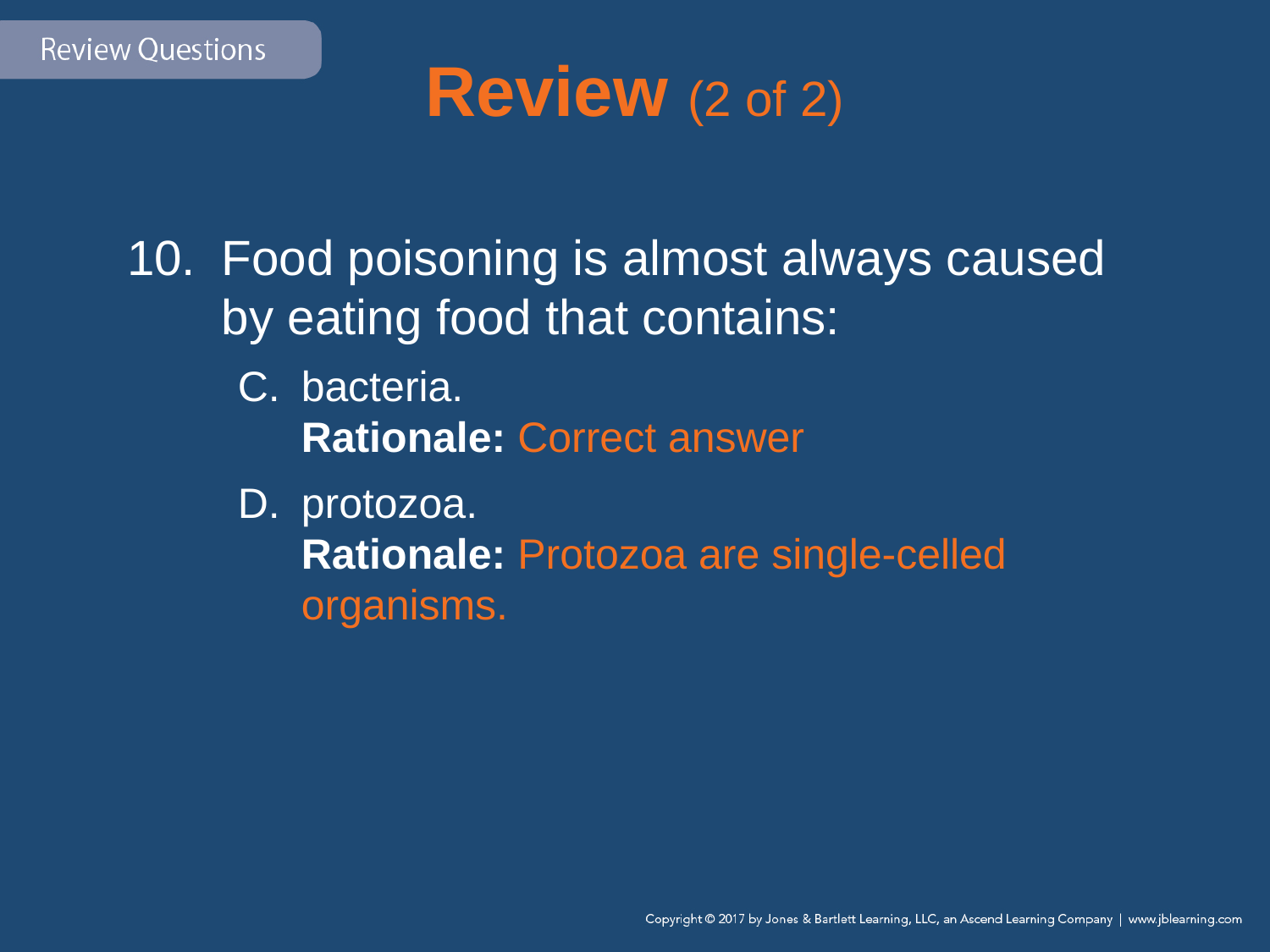

# Review (2 of 2)
Food poisoning is almost always caused by eating food that contains:
bacteria.
Rationale: Correct answer
protozoa.
Rationale: Protozoa are single-celled organisms.